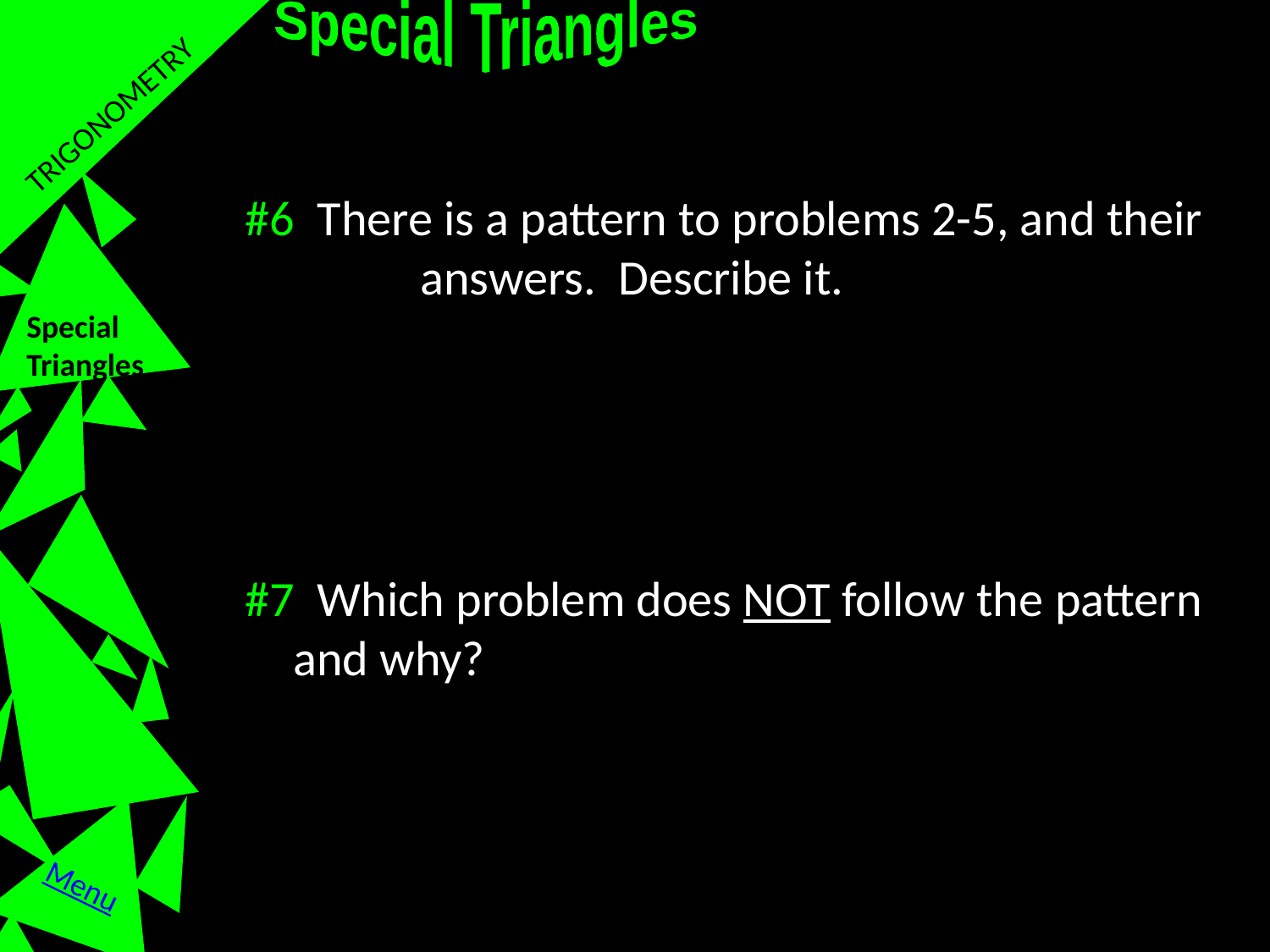

Special Triangles

TRIGONOMETRY
#6  There is a pattern to problems 2-5, and their 	answers.  Describe it.
Special Triangles
#7  Which problem does NOT follow the 	pattern and why?
Menu